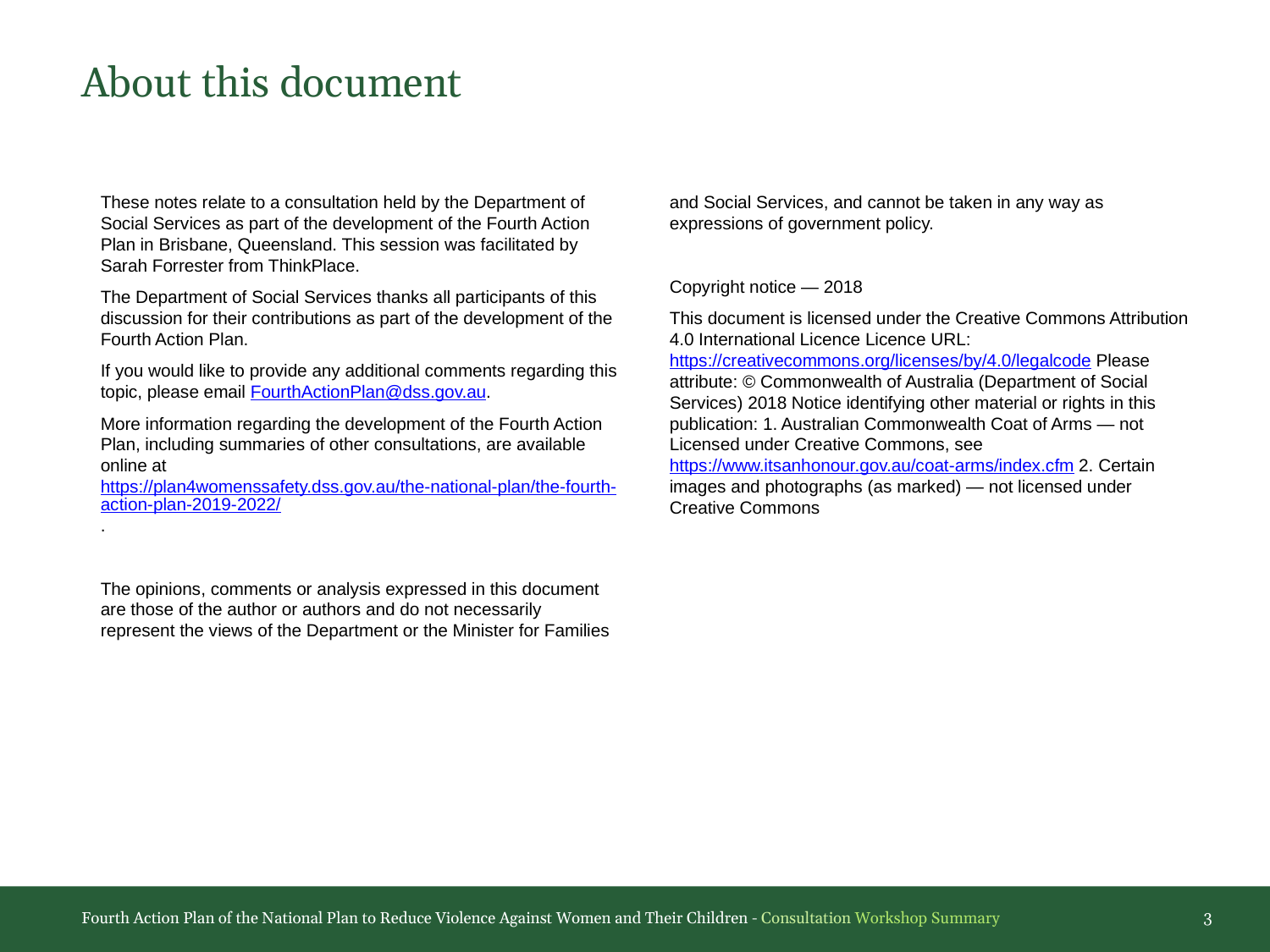

# About this document
These notes relate to a consultation held by the Department of Social Services as part of the development of the Fourth Action Plan in Brisbane, Queensland. This session was facilitated by Sarah Forrester from ThinkPlace.
The Department of Social Services thanks all participants of this discussion for their contributions as part of the development of the Fourth Action Plan.
If you would like to provide any additional comments regarding this topic, please email FourthActionPlan@dss.gov.au.
More information regarding the development of the Fourth Action Plan, including summaries of other consultations, are available online at https://plan4womenssafety.dss.gov.au/the-national-plan/the-fourth-action-plan-2019-2022/.

The opinions, comments or analysis expressed in this document are those of the author or authors and do not necessarily represent the views of the Department or the Minister for Families and Social Services, and cannot be taken in any way as expressions of government policy.

Copyright notice — 2018
This document is licensed under the Creative Commons Attribution 4.0 International Licence Licence URL: https://creativecommons.org/licenses/by/4.0/legalcode Please attribute: © Commonwealth of Australia (Department of Social Services) 2018 Notice identifying other material or rights in this publication: 1. Australian Commonwealth Coat of Arms — not Licensed under Creative Commons, see https://www.itsanhonour.gov.au/coat-arms/index.cfm 2. Certain images and photographs (as marked) — not licensed under Creative Commons

Fourth Action Plan of the National Plan to Reduce Violence Against Women and Their Children - Consultation Workshop Summary
3